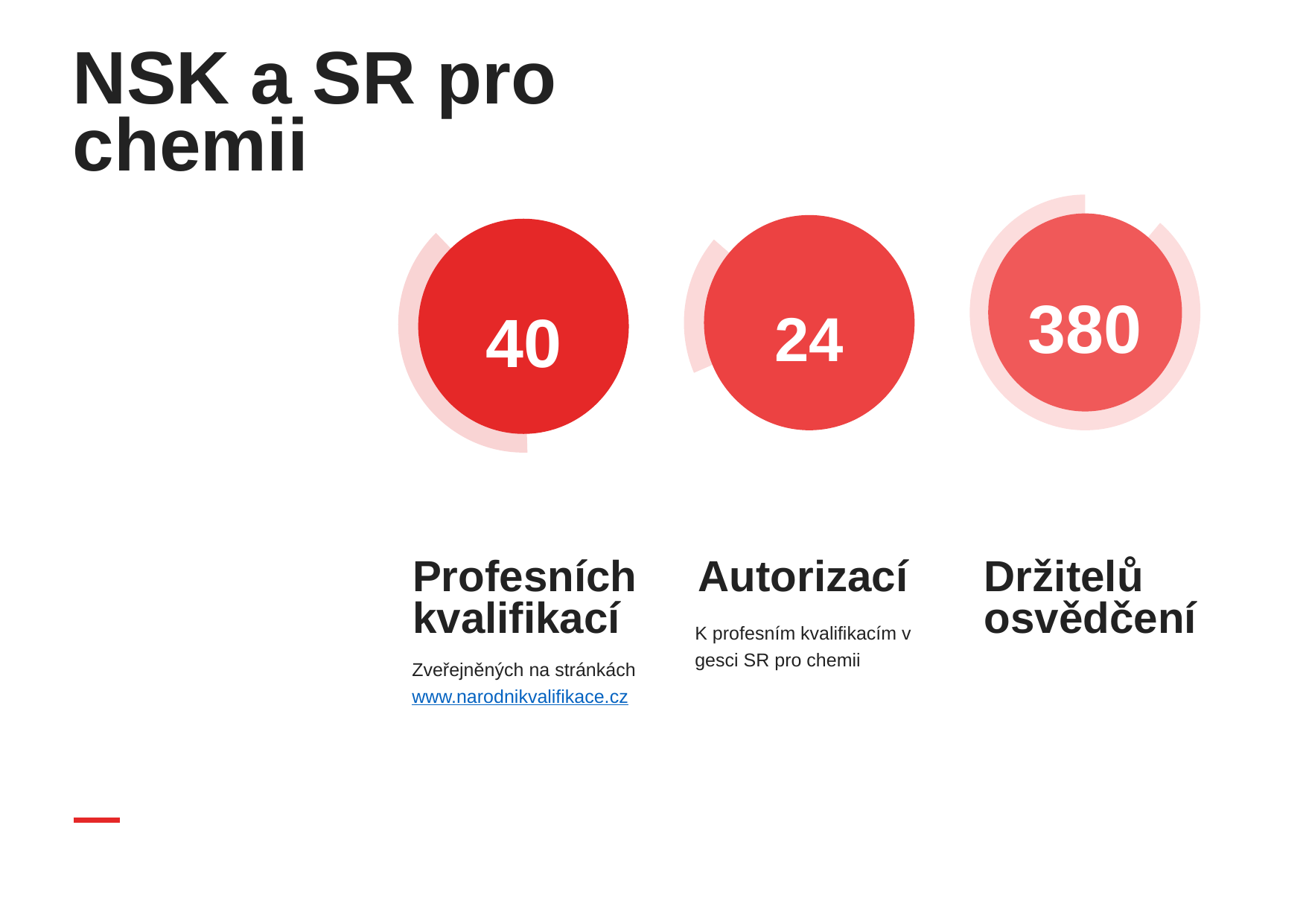

# NSK a SR pro chemii

24

380

40
Profesních kvalifikací

Zveřejněných na stránkách www.narodnikvalifikace.cz
Autorizací

Držitelů osvědčení

K profesním kvalifikacím v gesci SR pro chemii